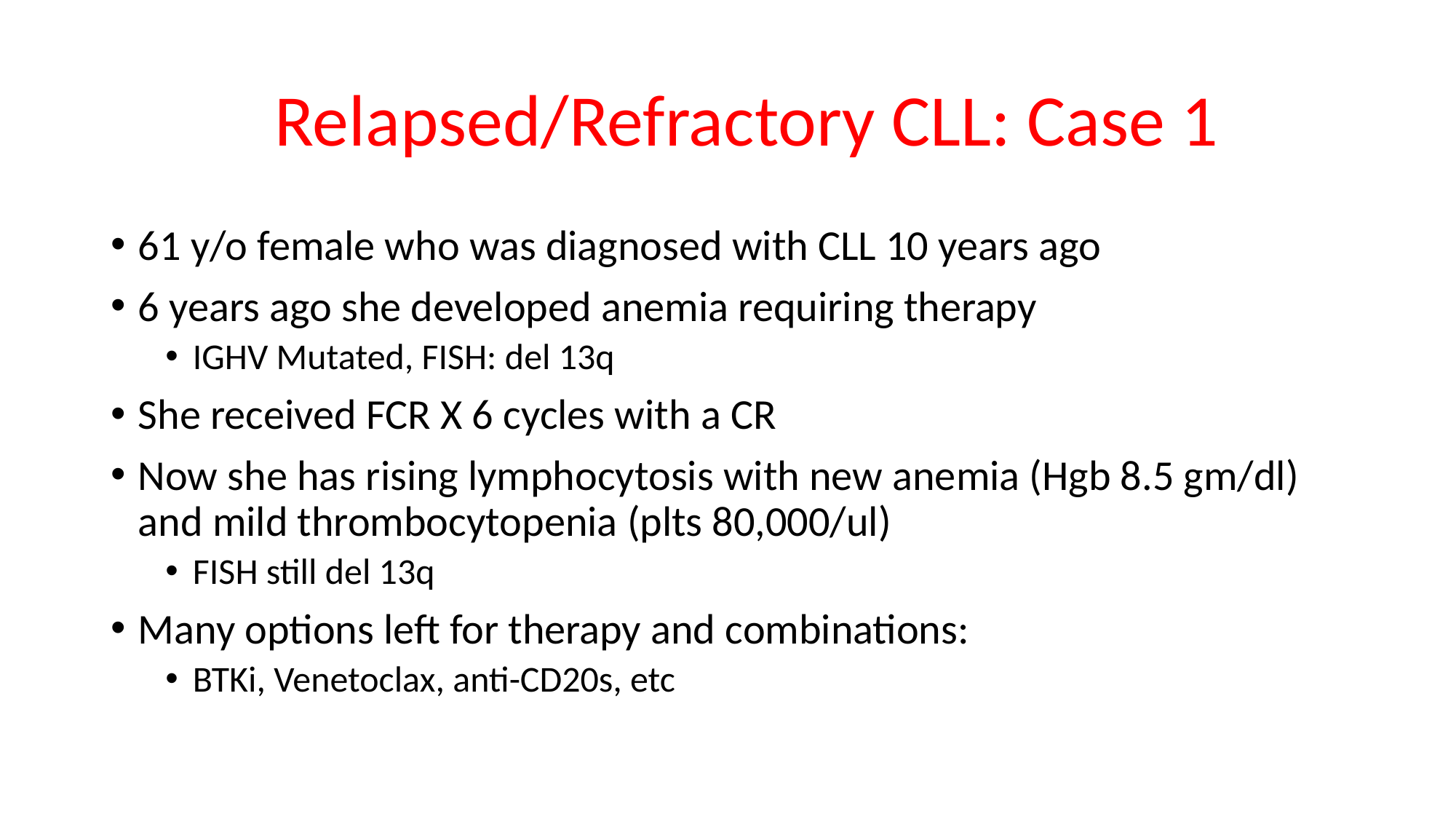

# Relapsed/Refractory CLL: Case 1
61 y/o female who was diagnosed with CLL 10 years ago
6 years ago she developed anemia requiring therapy
IGHV Mutated, FISH: del 13q
She received FCR X 6 cycles with a CR
Now she has rising lymphocytosis with new anemia (Hgb 8.5 gm/dl) and mild thrombocytopenia (plts 80,000/ul)
FISH still del 13q
Many options left for therapy and combinations:
BTKi, Venetoclax, anti-CD20s, etc